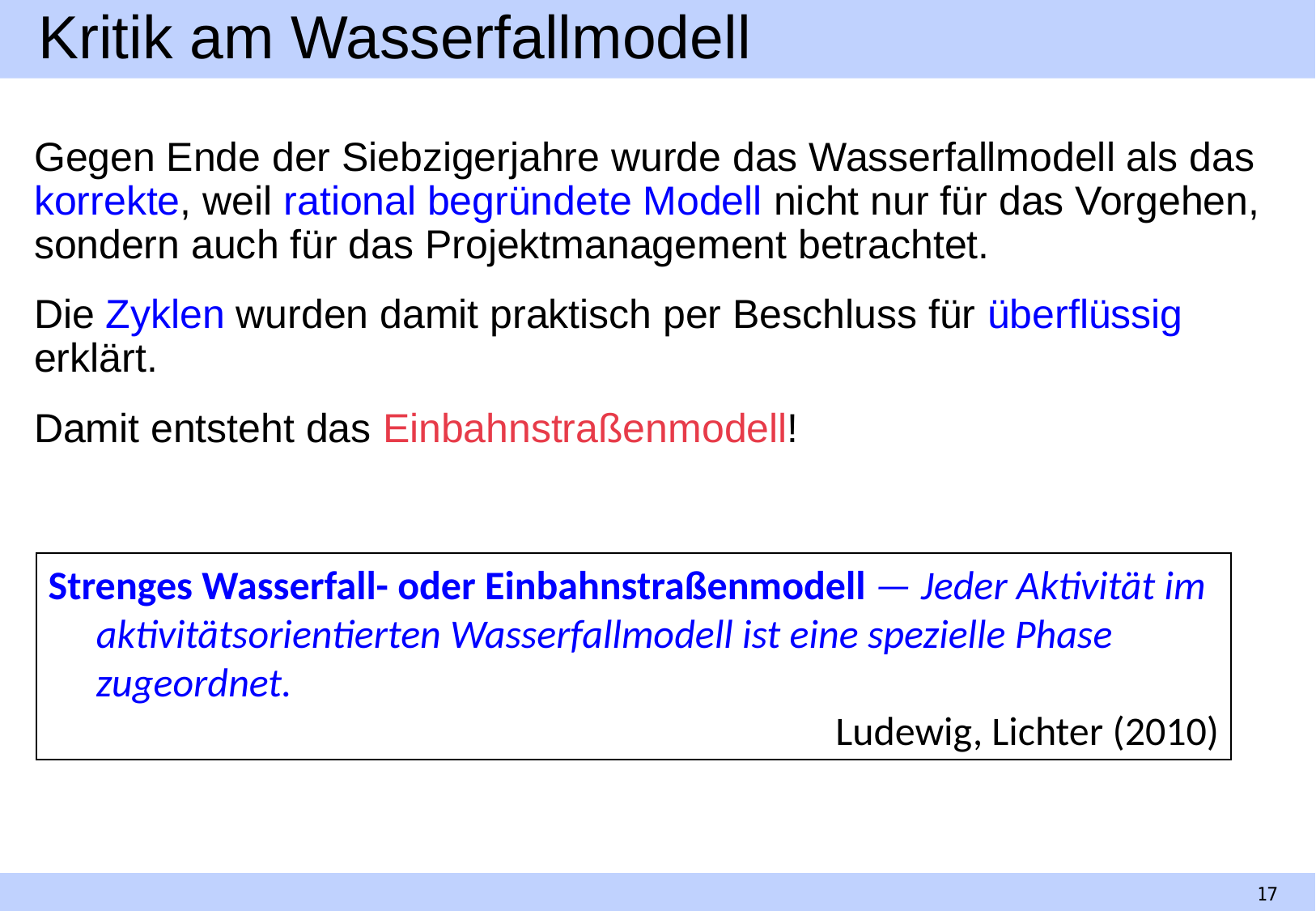

# Kritik am Wasserfallmodell
Gegen Ende der Siebzigerjahre wurde das Wasserfallmodell als das korrekte, weil rational begründete Modell nicht nur für das Vorgehen, sondern auch für das Projektmanagement betrachtet.
Die Zyklen wurden damit praktisch per Beschluss für überflüssig erklärt.
Damit entsteht das Einbahnstraßenmodell!

Strenges Wasserfall- oder Einbahnstraßenmodell — Jeder Aktivität im aktivitätsorientierten Wasserfallmodell ist eine spezielle Phase zugeordnet.
Ludewig, Lichter (2010)
17